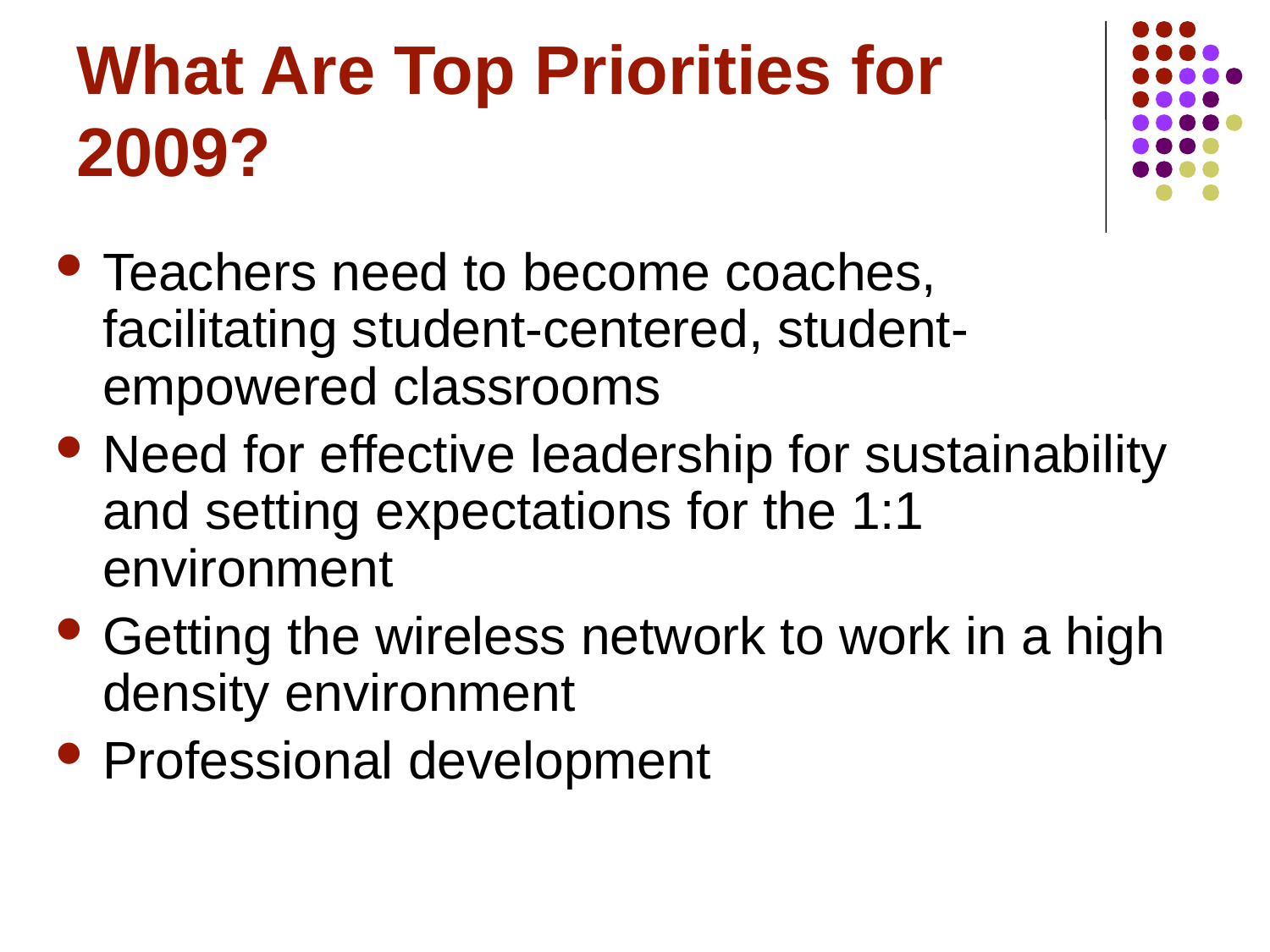

# What Are Top Priorities for 2009?
Teachers need to become coaches, facilitating student-centered, student-empowered classrooms
Need for effective leadership for sustainability and setting expectations for the 1:1 environment
Getting the wireless network to work in a high density environment
Professional development